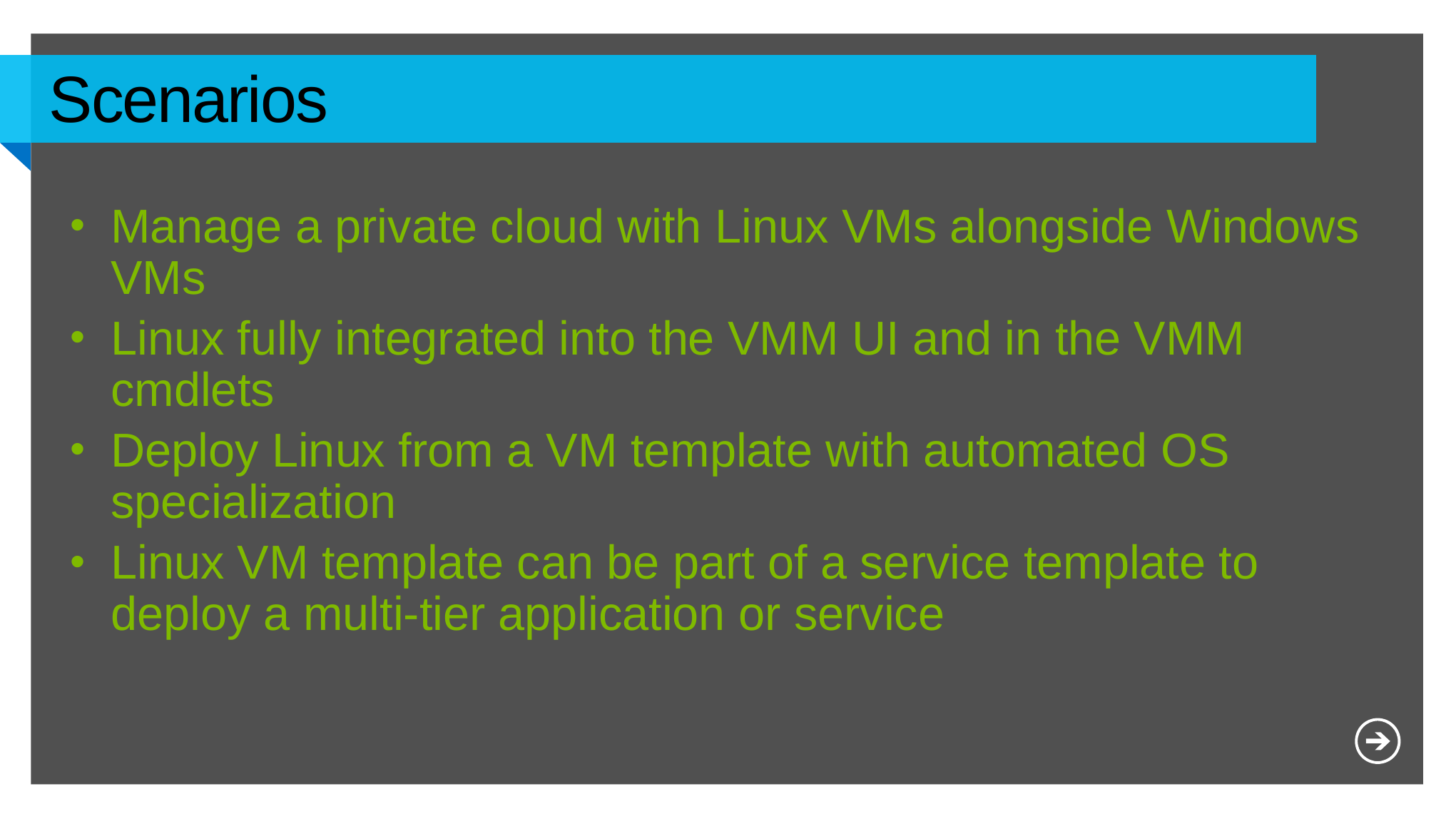

# Scenarios
Manage a private cloud with Linux VMs alongside Windows VMs
Linux fully integrated into the VMM UI and in the VMM cmdlets
Deploy Linux from a VM template with automated OS specialization
Linux VM template can be part of a service template to deploy a multi-tier application or service